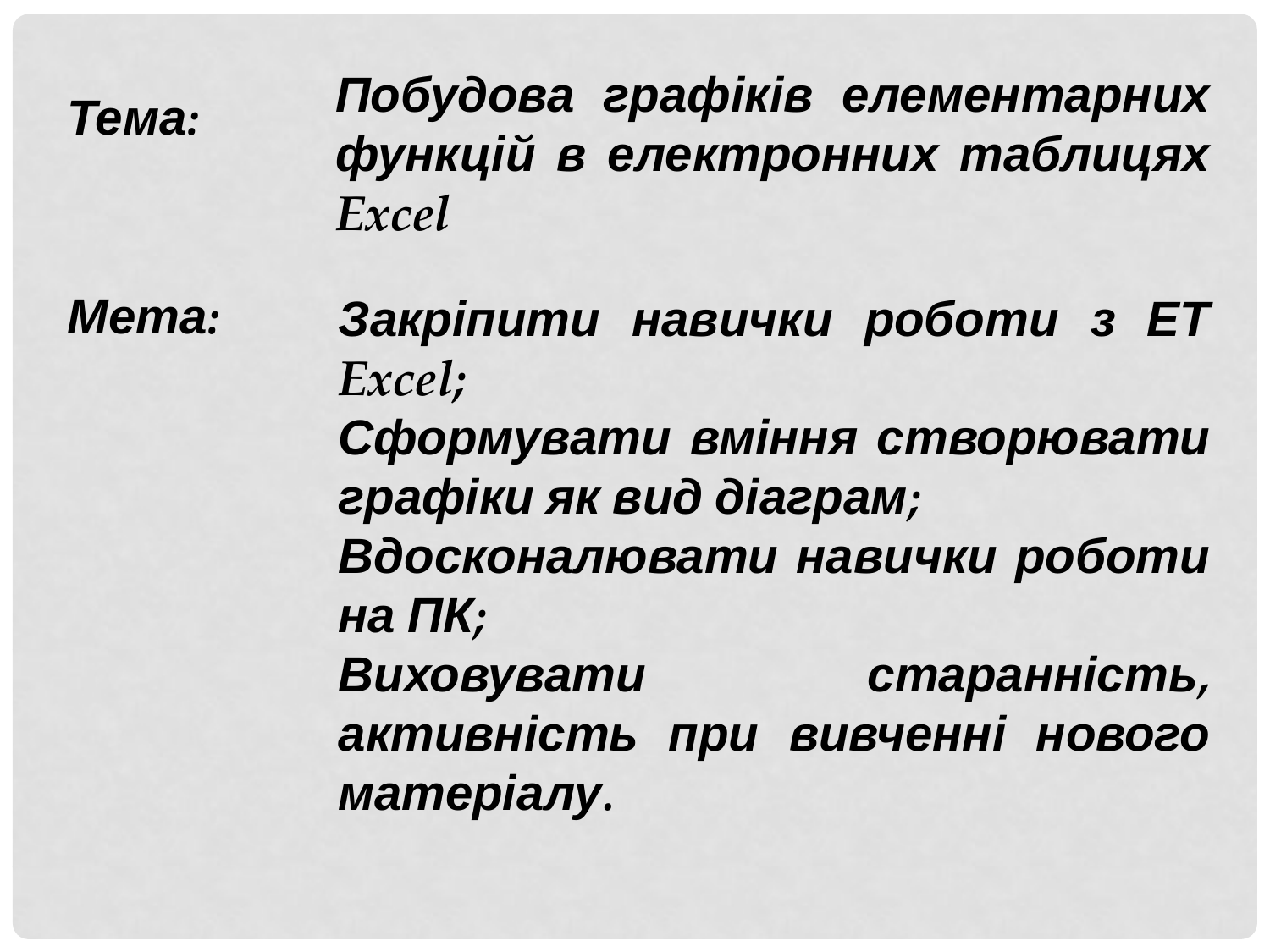

Побудова графіків елементарних функцій в електронних таблицях Excel
Тема:
Мета:
Закріпити навички роботи з ЕТ Excel;
Сформувати вміння створювати графіки як вид діаграм;
Вдосконалювати навички роботи на ПК;
Виховувати старанність, активність при вивченні нового матеріалу.